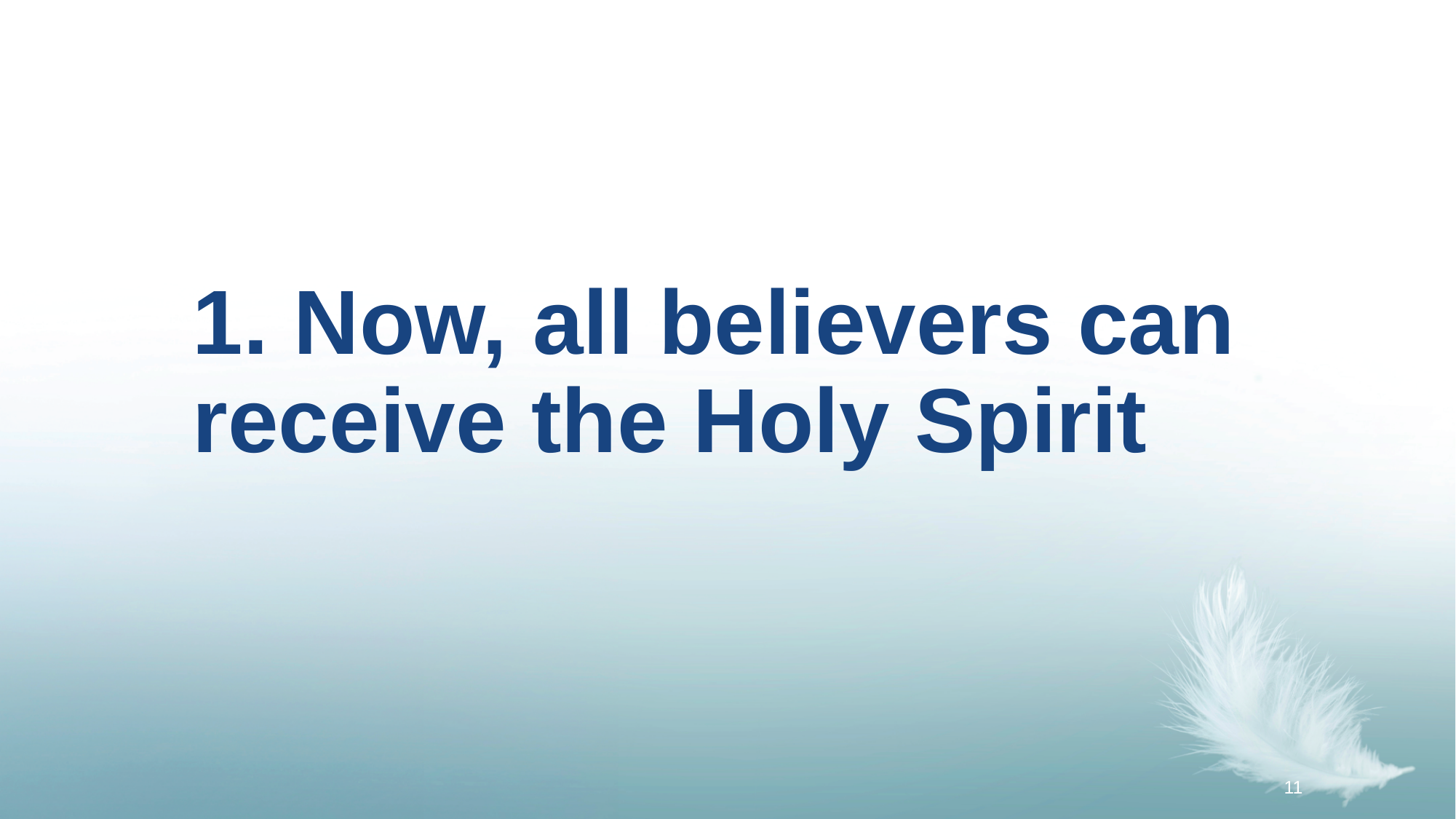

1. Now, all believers can receive the Holy Spirit
11